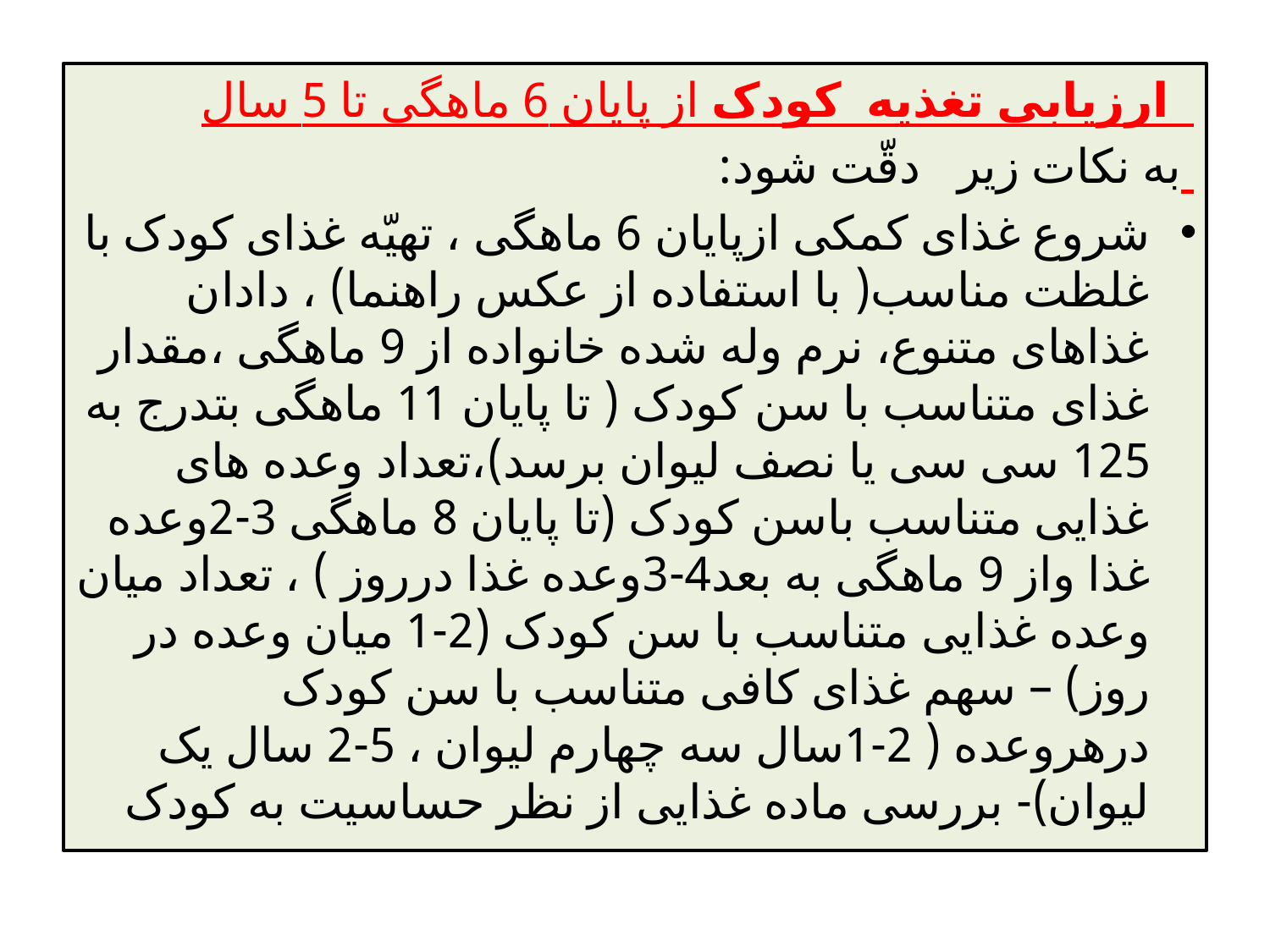

ارزیابی تغذیه  کودک از پایان 6 ماهگی تا 5 سال
 به نکات زیر   دقّت شود:
شروع غذای کمکی ازپایان 6 ماهگی ، تهیّه غذای کودک با غلظت مناسب( با استفاده از عکس راهنما) ، دادان  غذاهای متنوع، نرم وله شده خانواده از 9 ماهگی ،مقدار غذای متناسب با سن کودک ( تا پایان 11 ماهگی بتدرج به 125 سی سی یا نصف لیوان برسد)،تعداد وعده های غذایی متناسب باسن کودک (تا پایان 8 ماهگی 3-2وعده غذا واز 9 ماهگی به بعد4-3وعده غذا درروز ) ، تعداد میان وعده غذایی متناسب با سن کودک (2-1 میان وعده در روز) – سهم غذای کافی متناسب با سن کودک درهروعده ( 2-1سال سه چهارم لیوان ، 5-2 سال یک لیوان)- بررسی ماده غذایی از نظر حساسیت به کودک